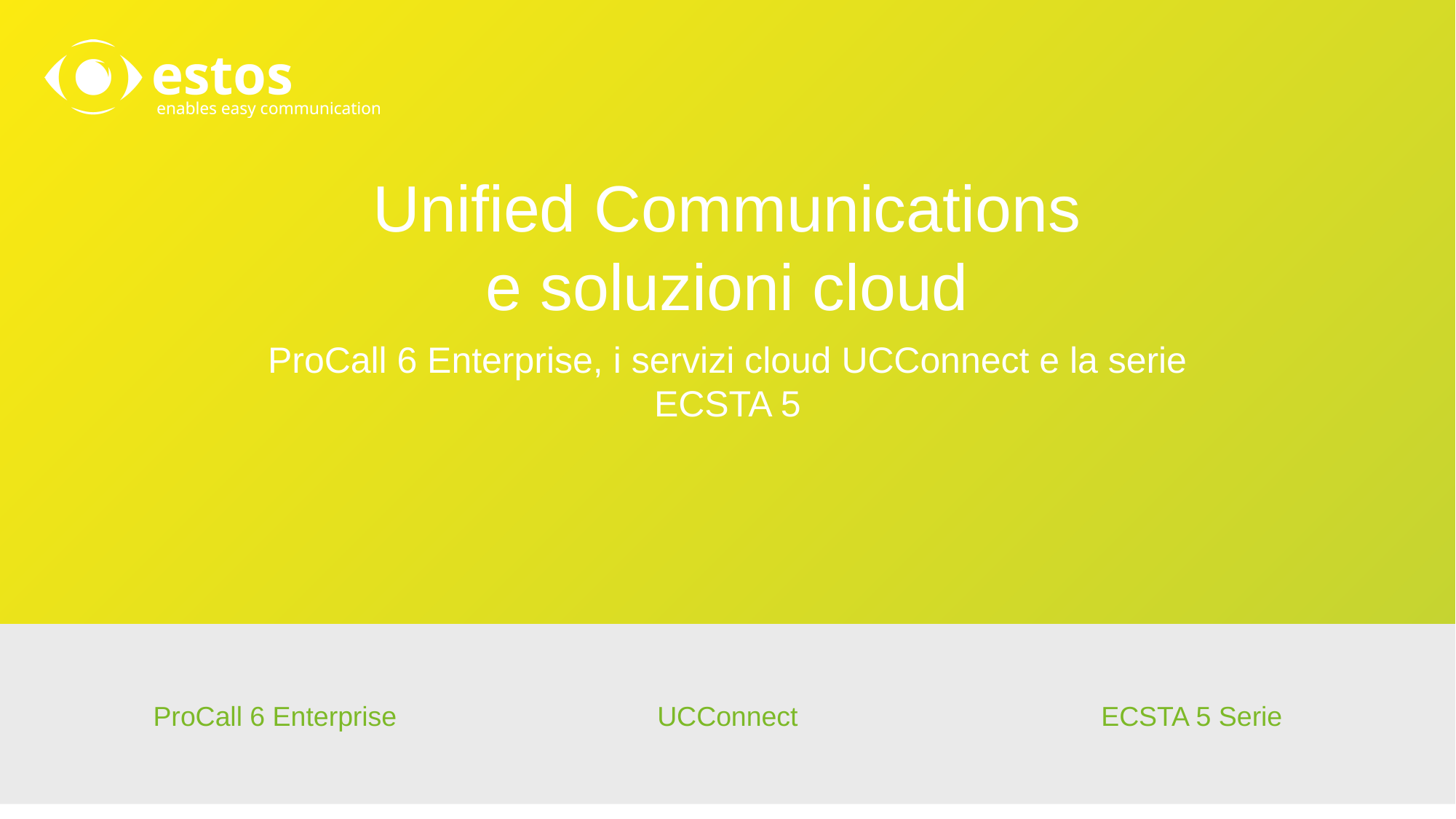

# Unified Communications e soluzioni cloud
ProCall 6 Enterprise, i servizi cloud UCConnect e la serie ECSTA 5
ProCall 6 Enterprise
UCConnect
ECSTA 5 Serie